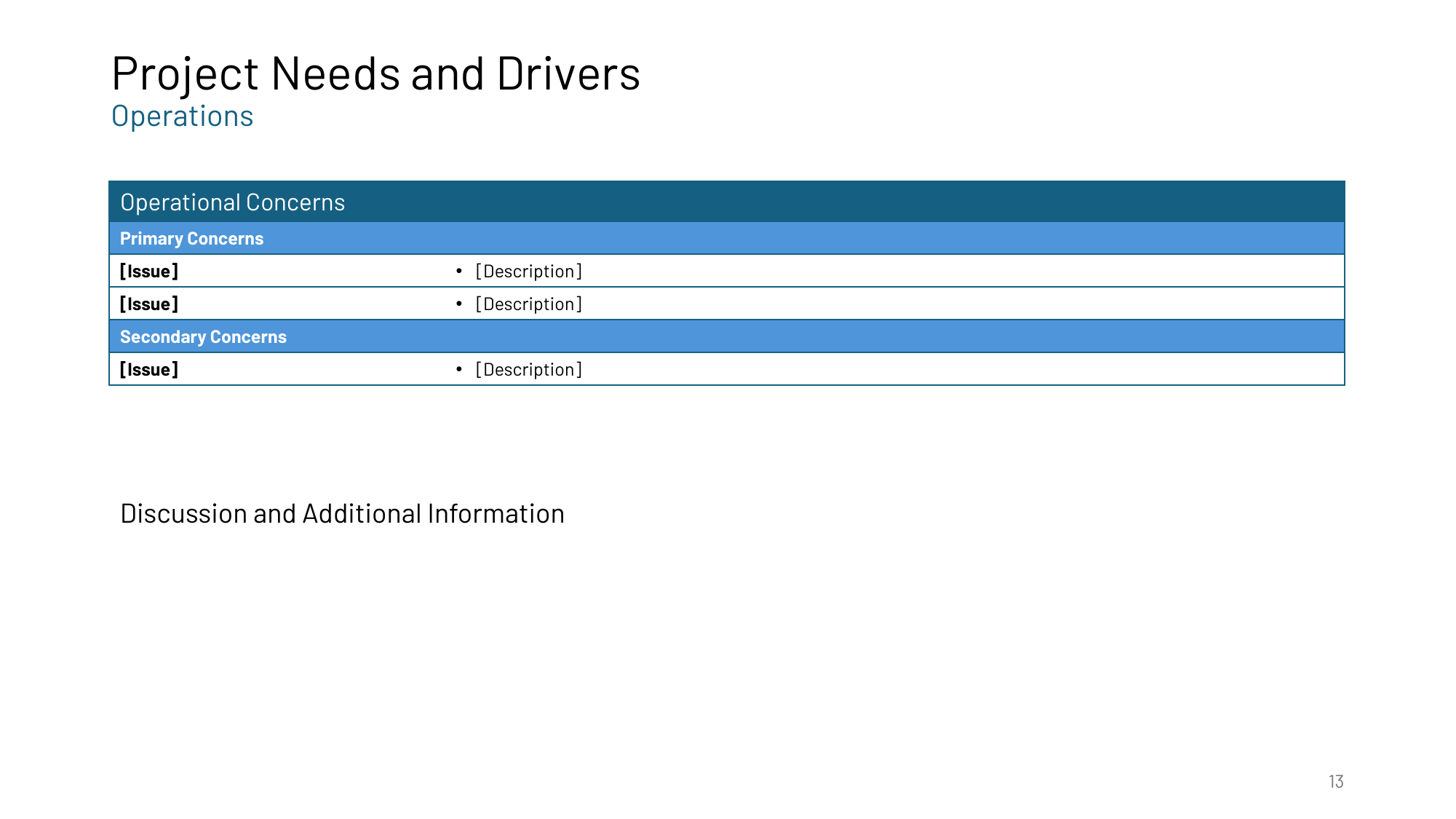

# Project Needs and Drivers Operations
| Operational Concerns |  |
| --- | --- |
| Primary Concerns |  |
| [Issue] | [Description] |
| [Issue] | [Description] |
| Secondary Concerns |  |
| [Issue] | [Description] |
Discussion and Additional Information
13